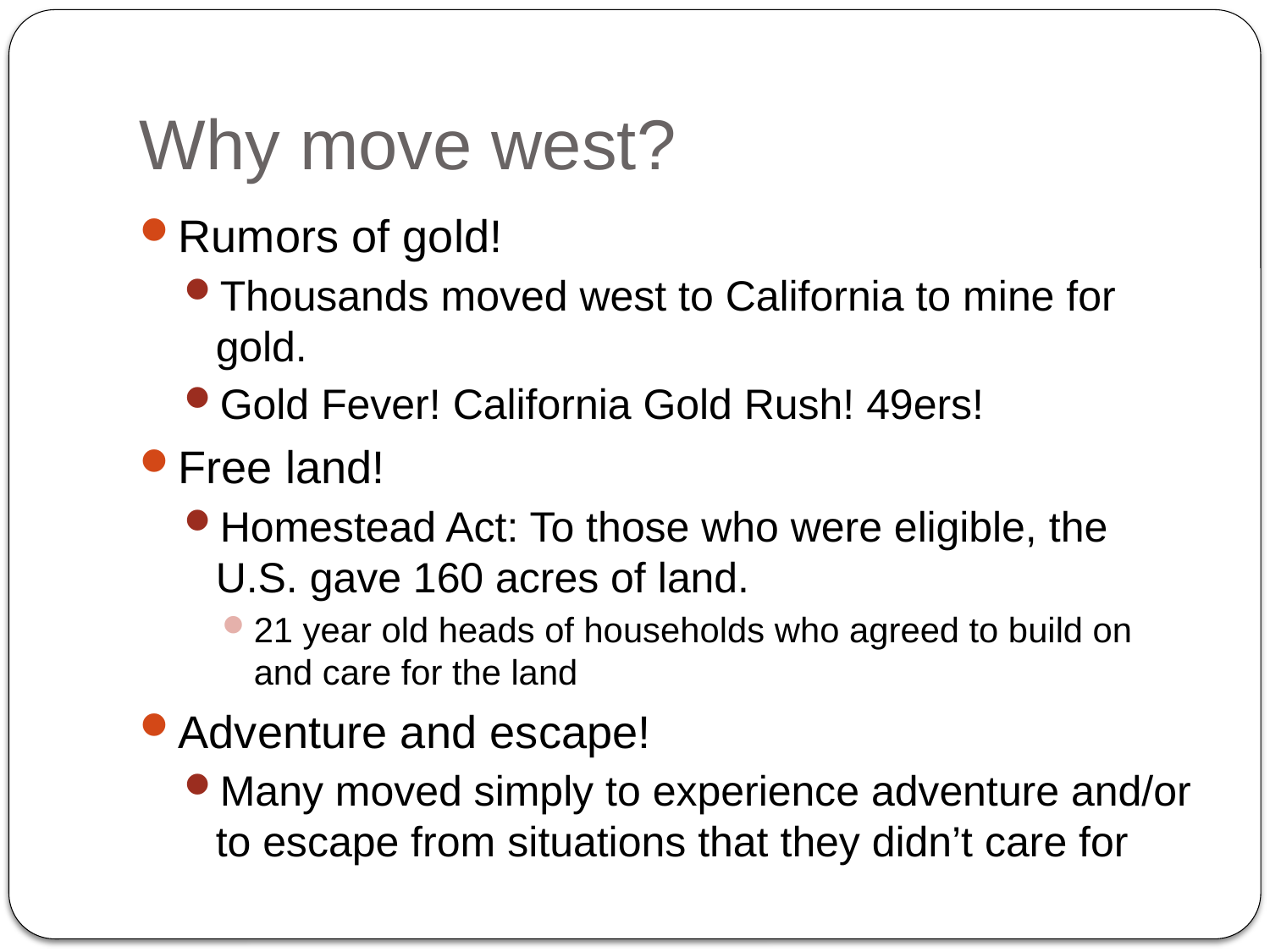

# Why move west?
Rumors of gold!
Thousands moved west to California to mine for gold.
Gold Fever! California Gold Rush! 49ers!
Free land!
Homestead Act: To those who were eligible, the U.S. gave 160 acres of land.
21 year old heads of households who agreed to build on and care for the land
Adventure and escape!
Many moved simply to experience adventure and/or to escape from situations that they didn’t care for